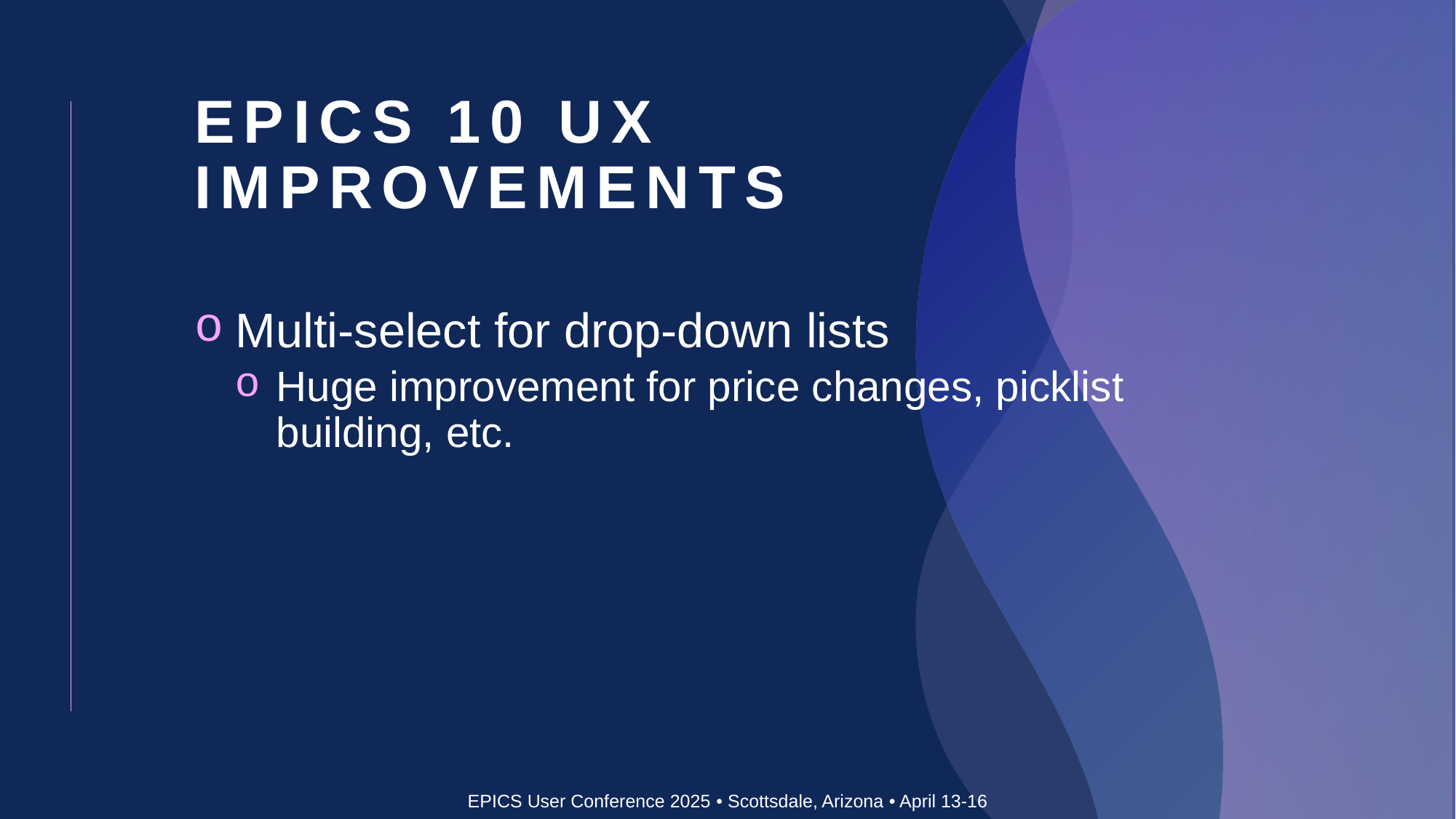

# EPICS 10 UX Improvements
Multi-select for drop-down lists
Huge improvement for price changes, picklist building, etc.